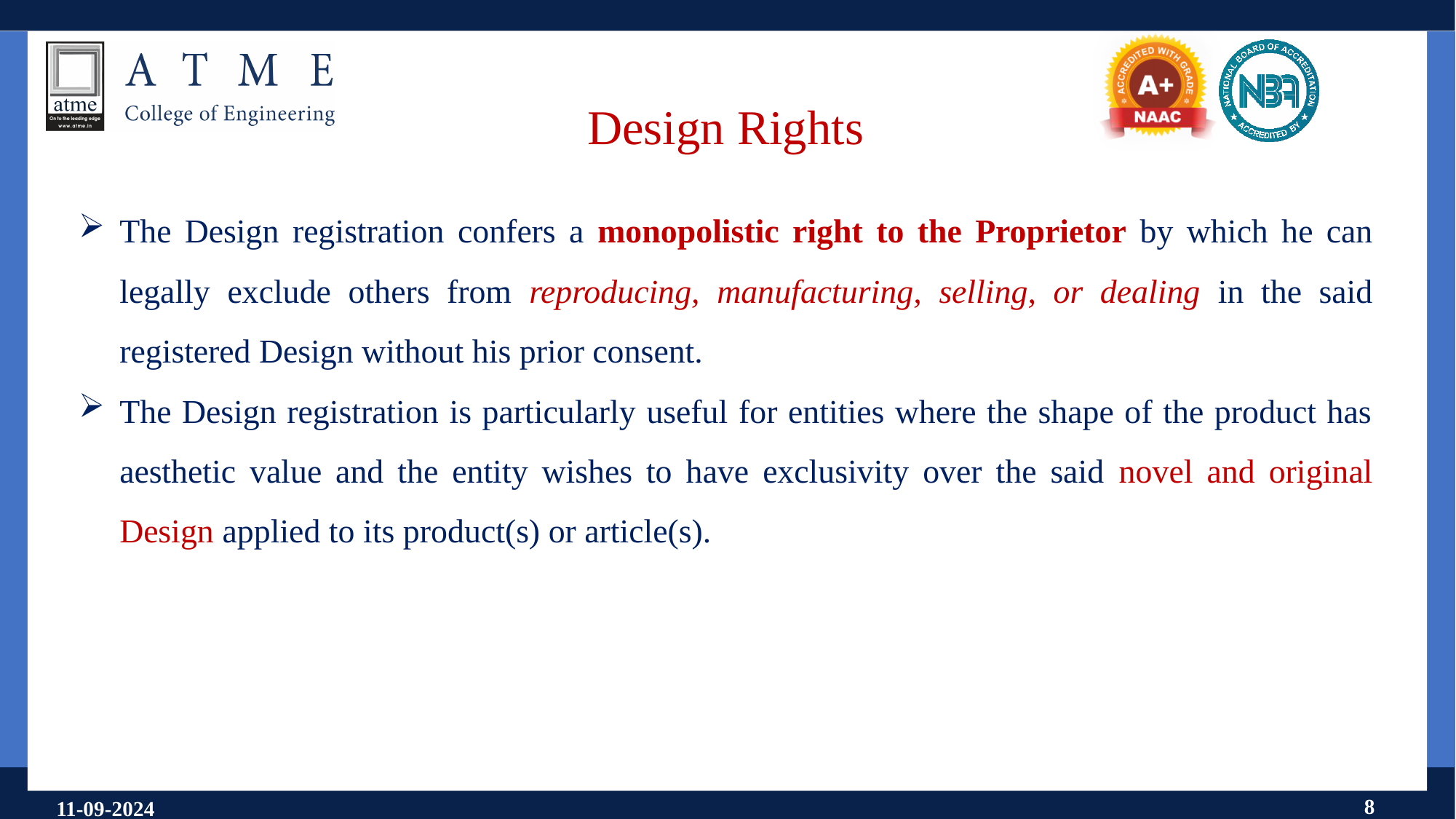

# Design Rights
The Design registration confers a monopolistic right to the Proprietor by which he can legally exclude others from reproducing, manufacturing, selling, or dealing in the said registered Design without his prior consent.
The Design registration is particularly useful for entities where the shape of the product has aesthetic value and the entity wishes to have exclusivity over the said novel and original Design applied to its product(s) or article(s).
8
11-09-2024